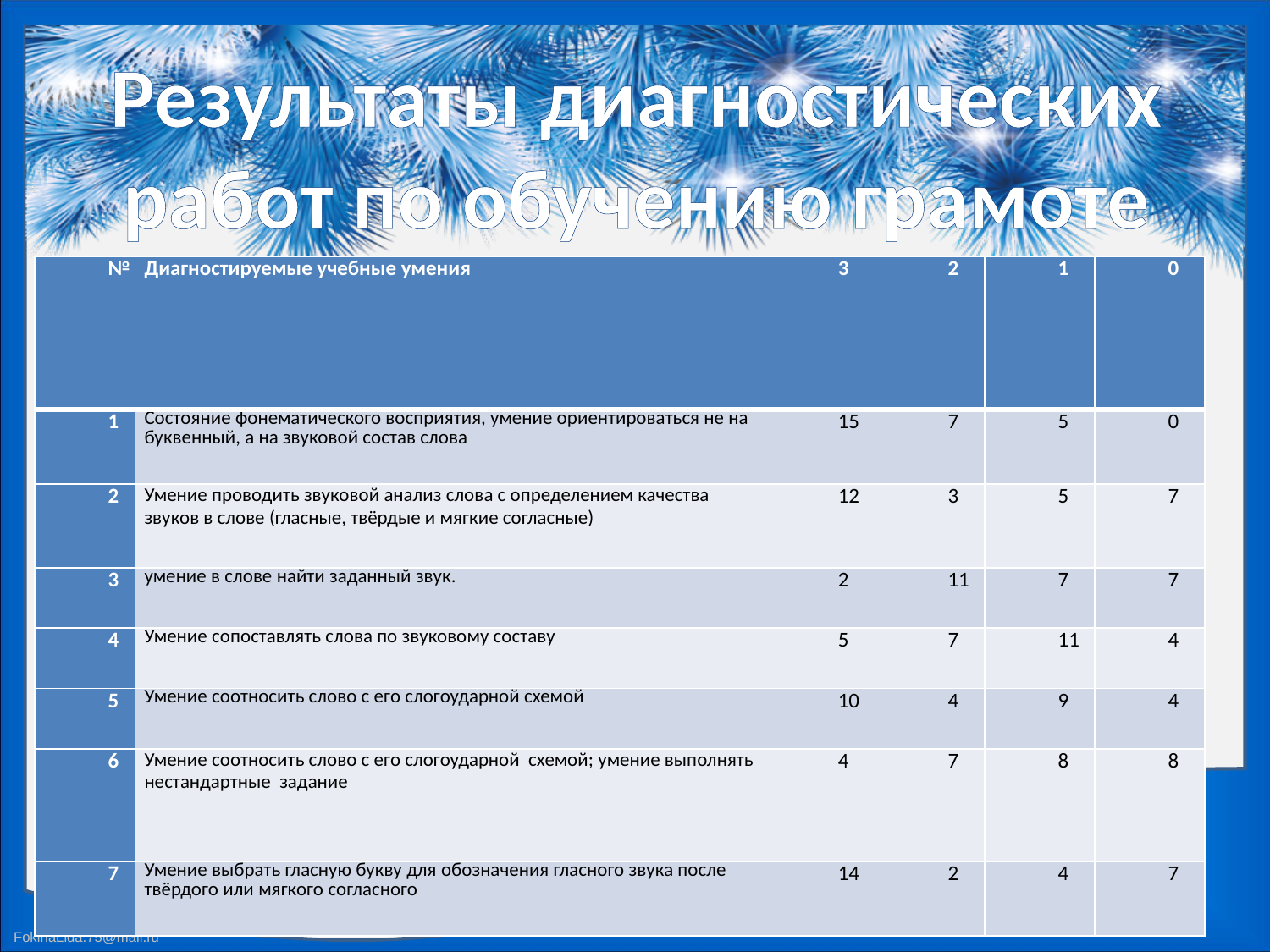

Результаты диагностических работ по обучению грамоте
| № | Диагностируемые учебные умения | 3 | 2 | 1 | 0 |
| --- | --- | --- | --- | --- | --- |
| 1 | Состояние фонематического восприятия, умение ориентироваться не на буквенный, а на звуковой состав слова | 15 | 7 | 5 | 0 |
| 2 | Умение проводить звуковой анализ слова с определением качества звуков в слове (гласные, твёрдые и мягкие согласные) | 12 | 3 | 5 | 7 |
| 3 | умение в слове найти заданный звук. | 2 | 11 | 7 | 7 |
| 4 | Умение сопоставлять слова по звуковому составу | 5 | 7 | 11 | 4 |
| 5 | Умение соотносить слово с его слогоударной схемой | 10 | 4 | 9 | 4 |
| 6 | Умение соотносить слово с его слогоударной схемой; умение выполнять нестандартные задание | 4 | 7 | 8 | 8 |
| 7 | Умение выбрать гласную букву для обозначения гласного звука после твёрдого или мягкого согласного | 14 | 2 | 4 | 7 |